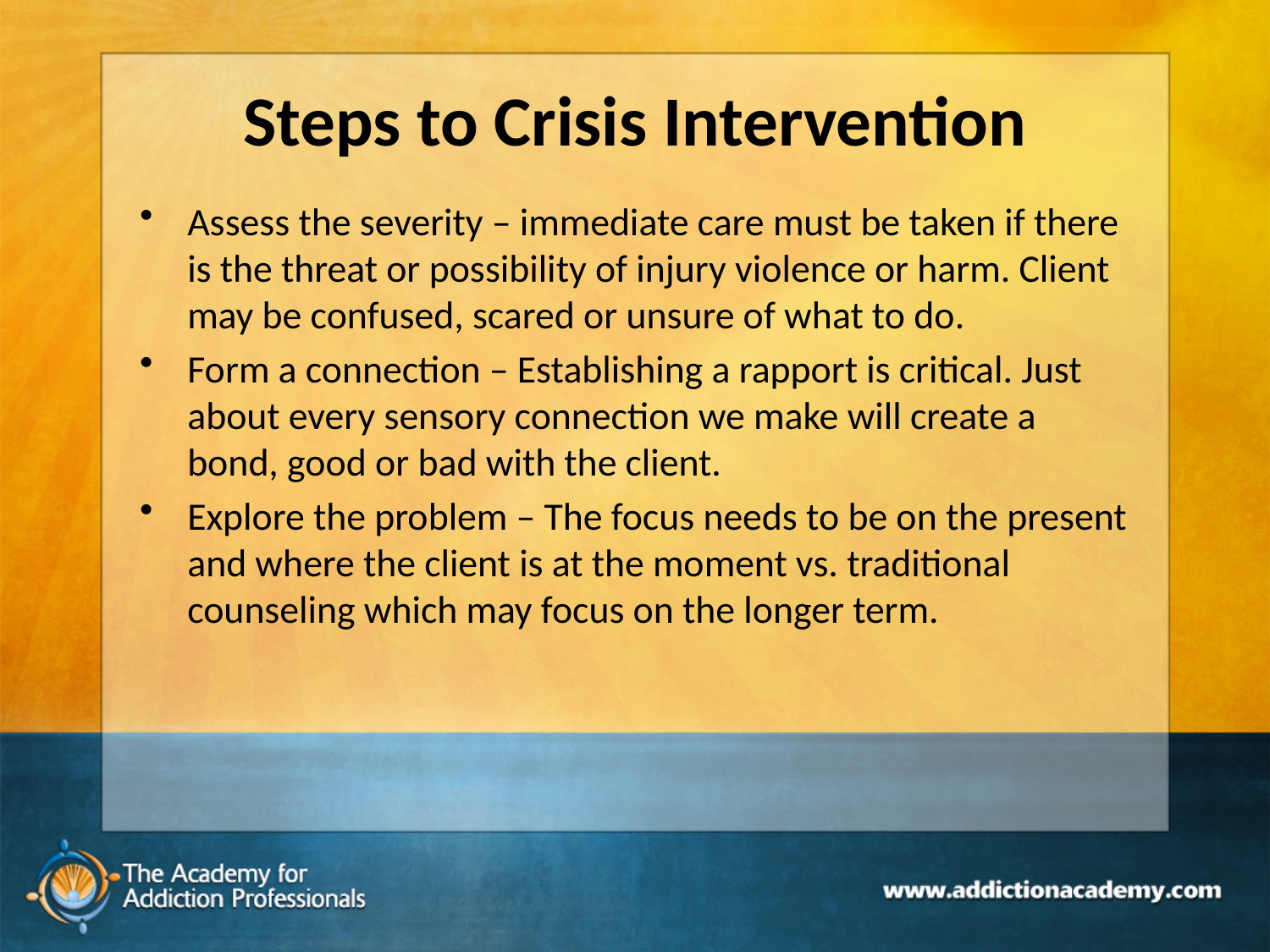

# Steps to Crisis Intervention
Assess the severity – immediate care must be taken if there is the threat or possibility of injury violence or harm. Client may be confused, scared or unsure of what to do.
Form a connection – Establishing a rapport is critical. Just about every sensory connection we make will create a bond, good or bad with the client.
Explore the problem – The focus needs to be on the present and where the client is at the moment vs. traditional counseling which may focus on the longer term.